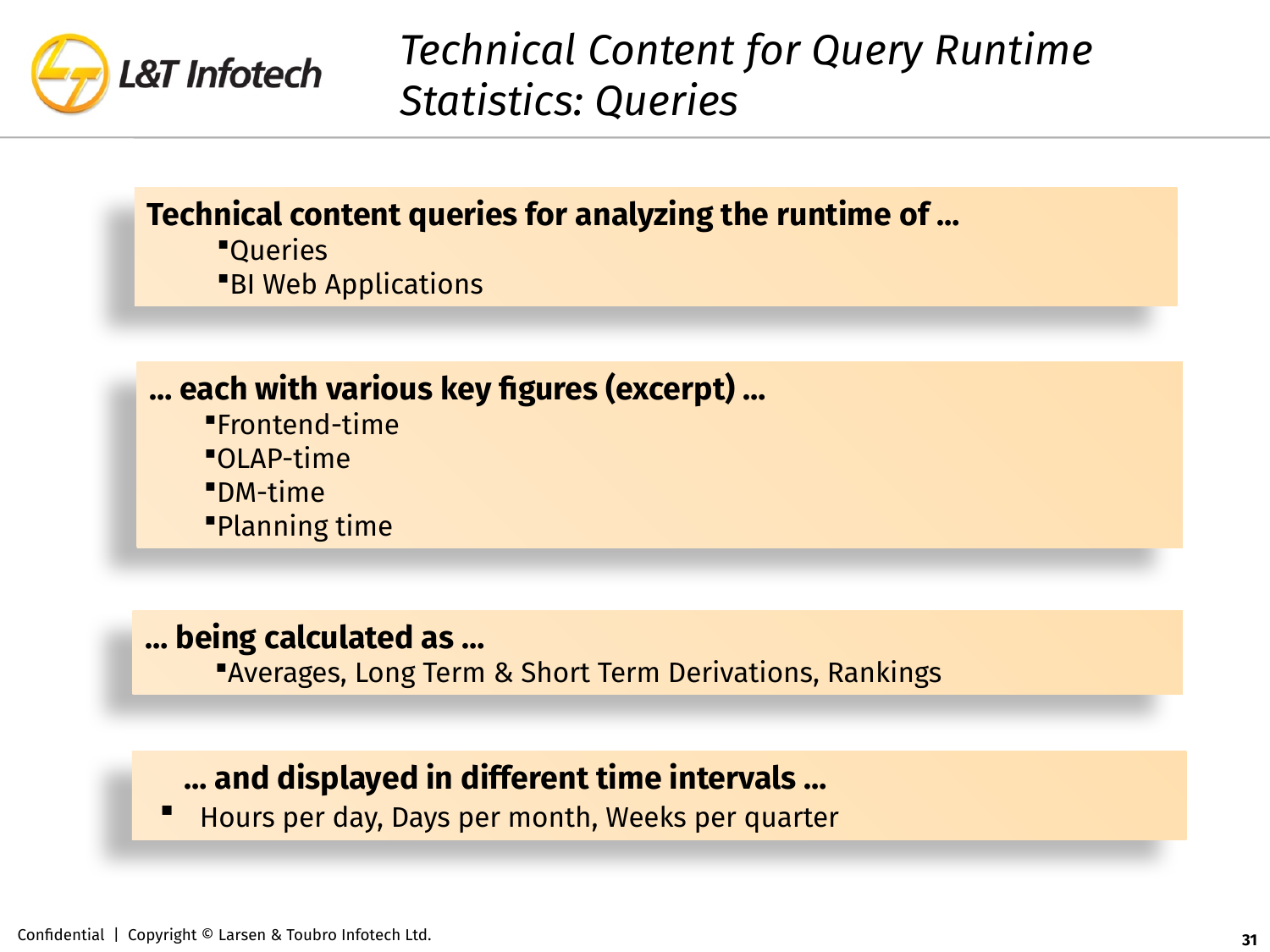

# Technical Content for Query Runtime Statistics: Queries
Technical content queries for analyzing the runtime of …
Queries
BI Web Applications
… each with various key figures (excerpt) …
Frontend-time
OLAP-time
DM-time
Planning time
… being calculated as …
Averages, Long Term & Short Term Derivations, Rankings
… and displayed in different time intervals …
   Hours per day, Days per month, Weeks per quarter
Confidential  |  Copyright © Larsen & Toubro Infotech Ltd.
31